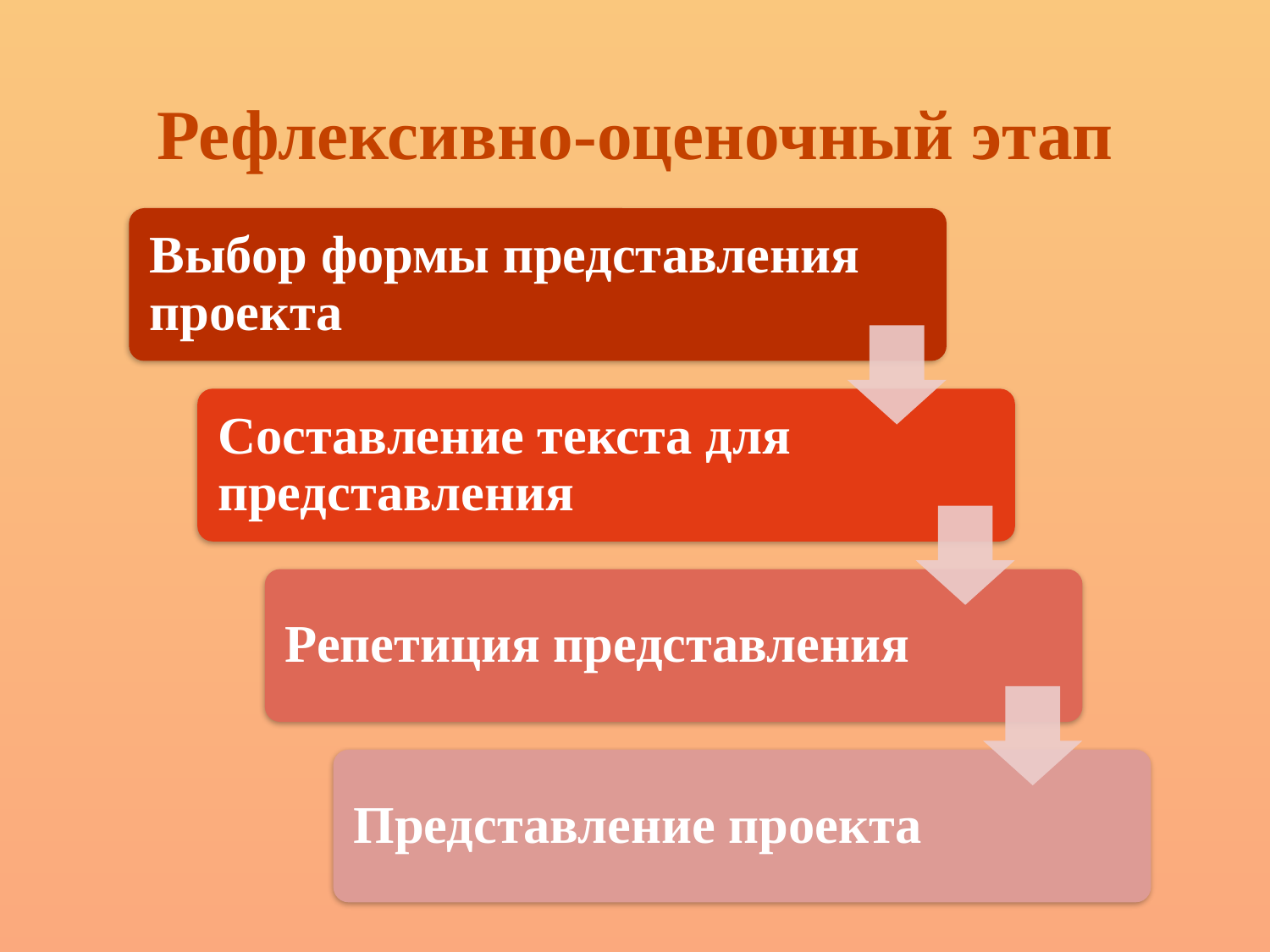

# Рефлексивно-оценочный этап
Выбор формы представления проекта
Составление текста для представления
Репетиция представления
Представление проекта